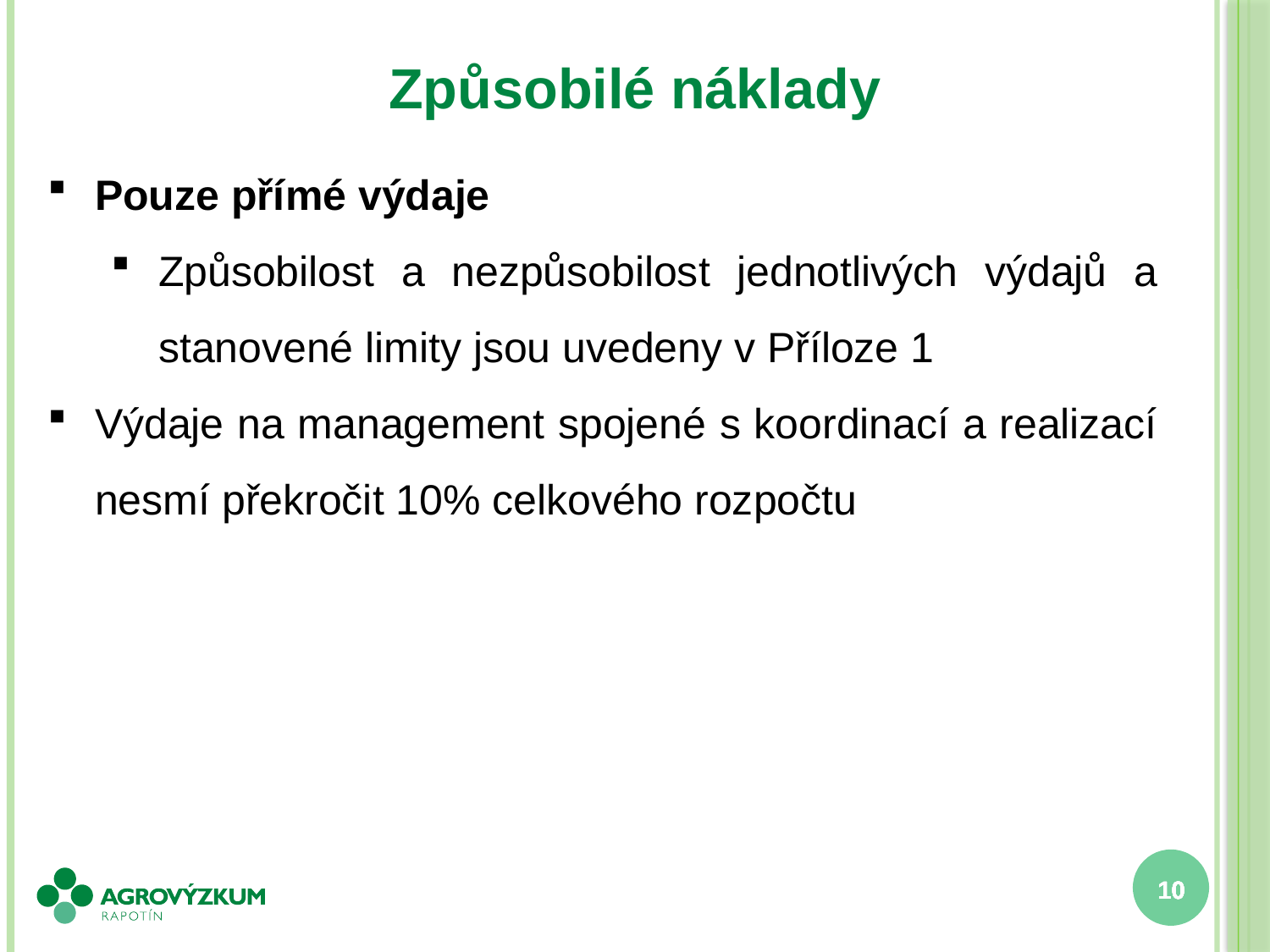

Způsobilé náklady
Pouze přímé výdaje
Způsobilost a nezpůsobilost jednotlivých výdajů a stanovené limity jsou uvedeny v Příloze 1
Výdaje na management spojené s koordinací a realizací nesmí překročit 10% celkového rozpočtu

10
10
10
10
10
10
10
10